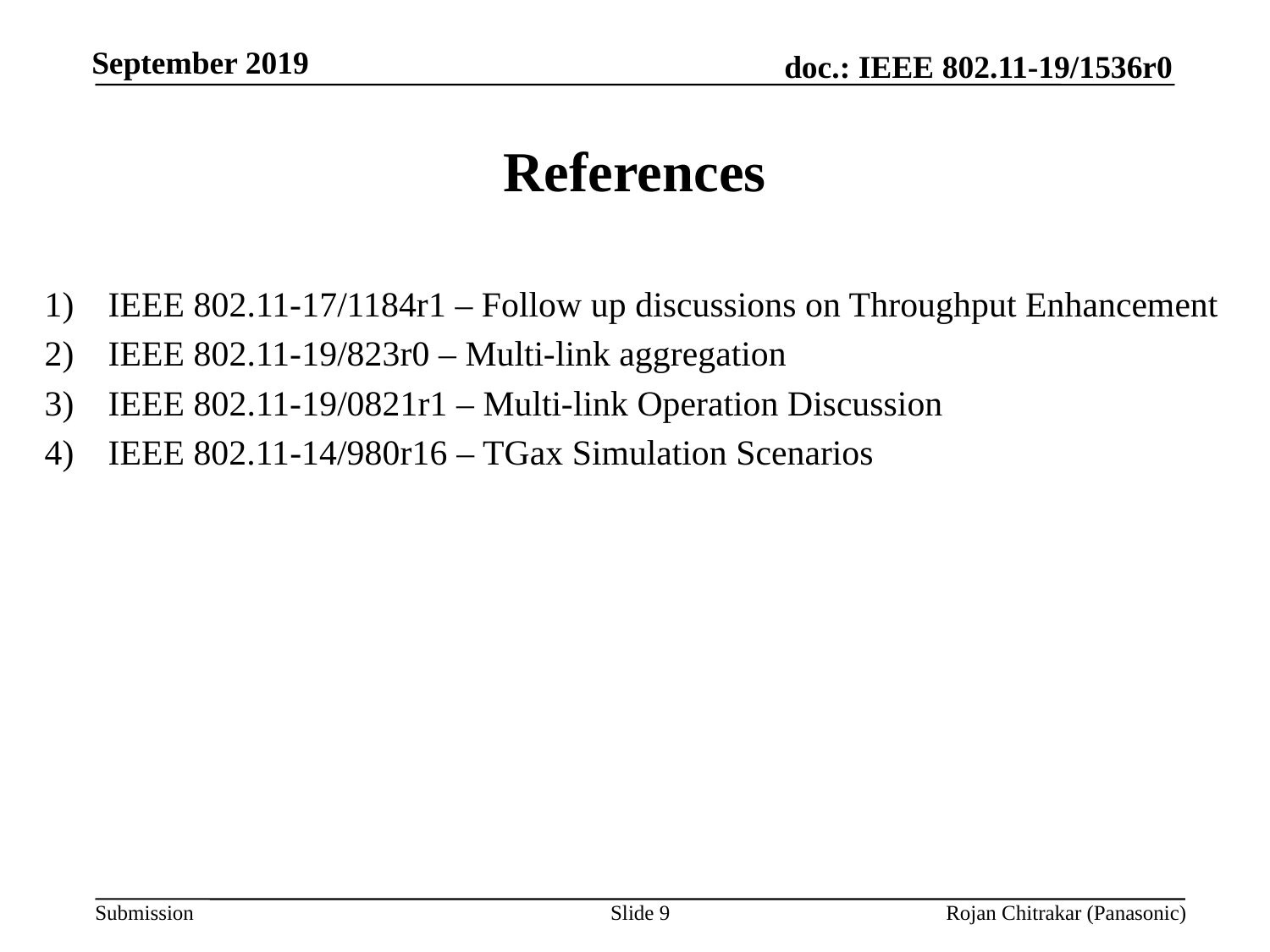

# References
IEEE 802.11-17/1184r1 – Follow up discussions on Throughput Enhancement
IEEE 802.11-19/823r0 – Multi-link aggregation
IEEE 802.11-19/0821r1 – Multi-link Operation Discussion
IEEE 802.11-14/980r16 – TGax Simulation Scenarios
Slide 9
Rojan Chitrakar (Panasonic)